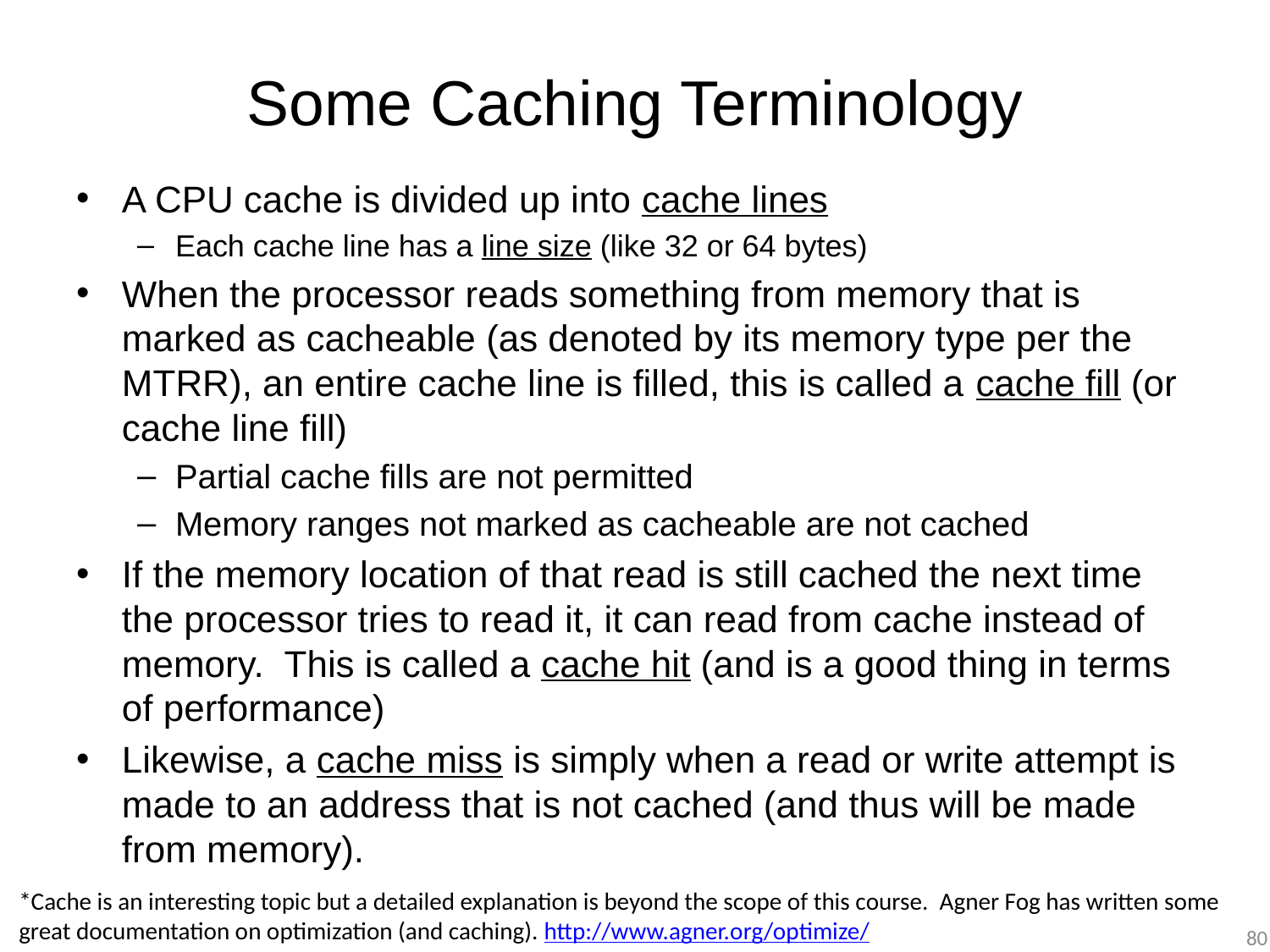

# Some Caching Terminology
A CPU cache is divided up into cache lines
Each cache line has a line size (like 32 or 64 bytes)
When the processor reads something from memory that is marked as cacheable (as denoted by its memory type per the MTRR), an entire cache line is filled, this is called a cache fill (or cache line fill)
Partial cache fills are not permitted
Memory ranges not marked as cacheable are not cached
If the memory location of that read is still cached the next time the processor tries to read it, it can read from cache instead of memory.  This is called a cache hit (and is a good thing in terms of performance)
Likewise, a cache miss is simply when a read or write attempt is made to an address that is not cached (and thus will be made from memory).

*Cache is an interesting topic but a detailed explanation is beyond the scope of this course.  Agner Fog has written some
great documentation on optimization (and caching). http://www.agner.org/optimize/
80